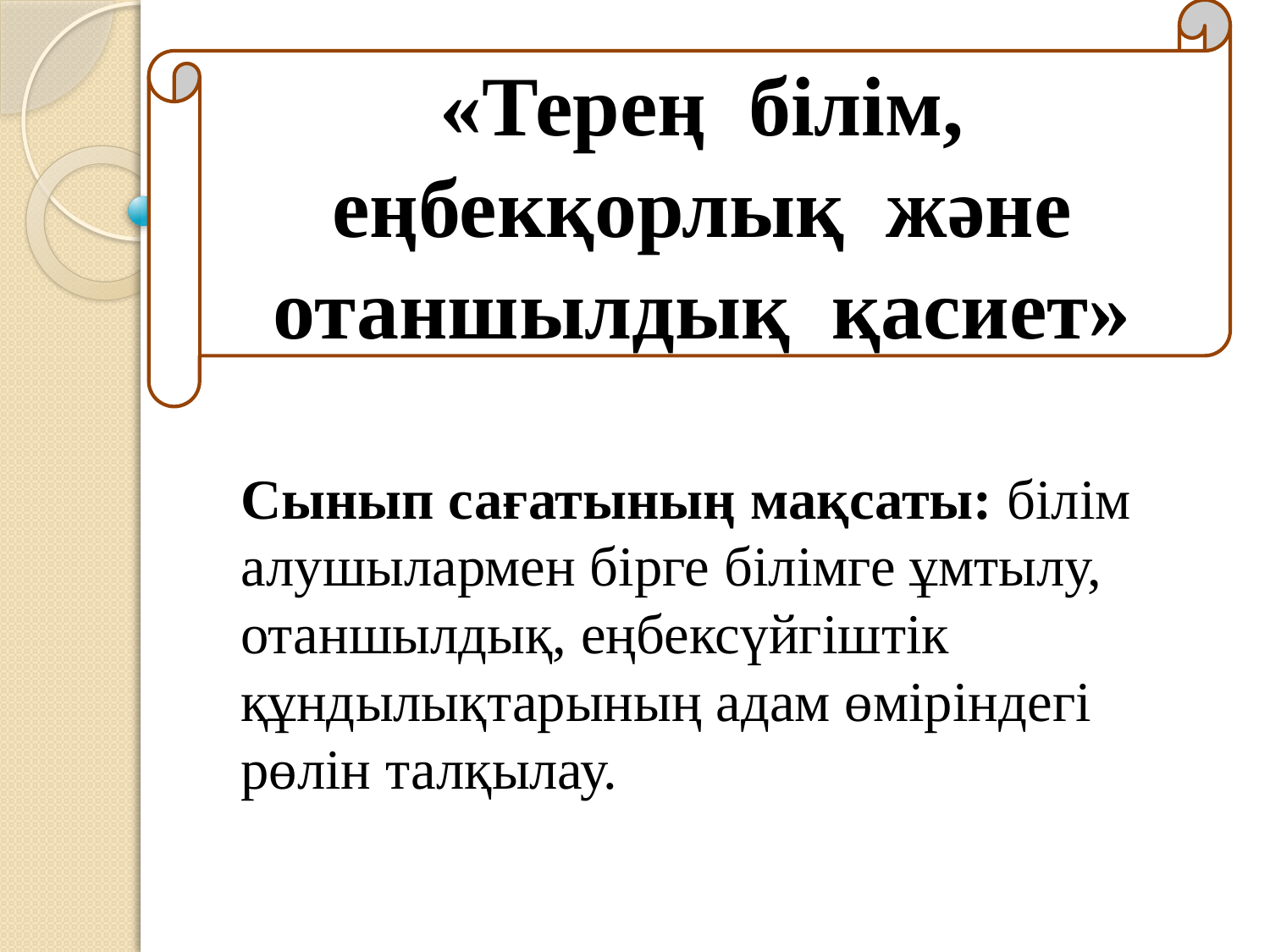

«Терең  білім, еңбекқорлық  және отаншылдық  қасиет»
Cынып сағатының мақсаты: білім алушылармен бірге білімге ұмтылу, отаншылдық, еңбексүйгіштік құндылықтарының адам өміріндегі рөлін талқылау.